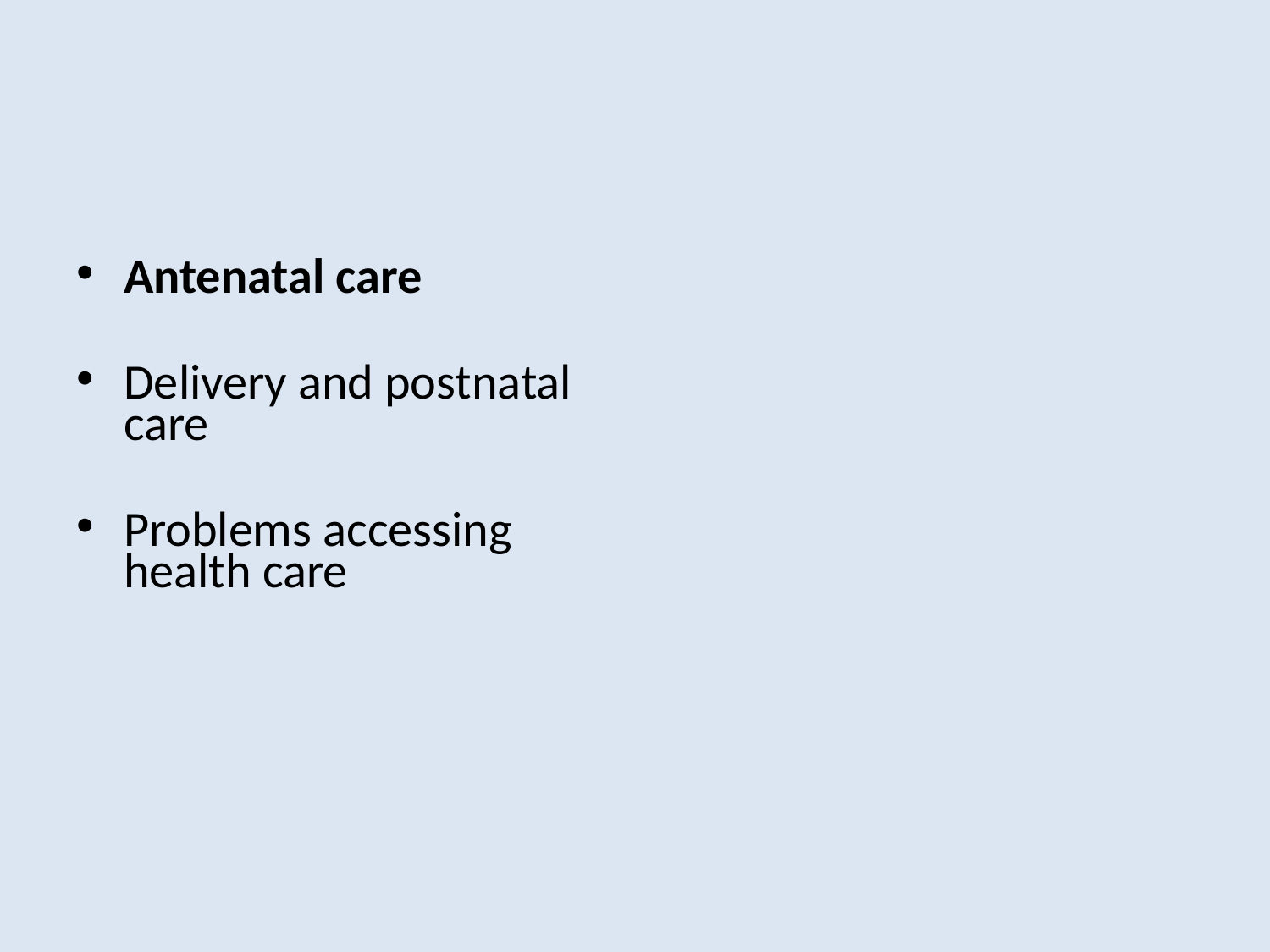

Antenatal care
Delivery and postnatal care
Problems accessing health care